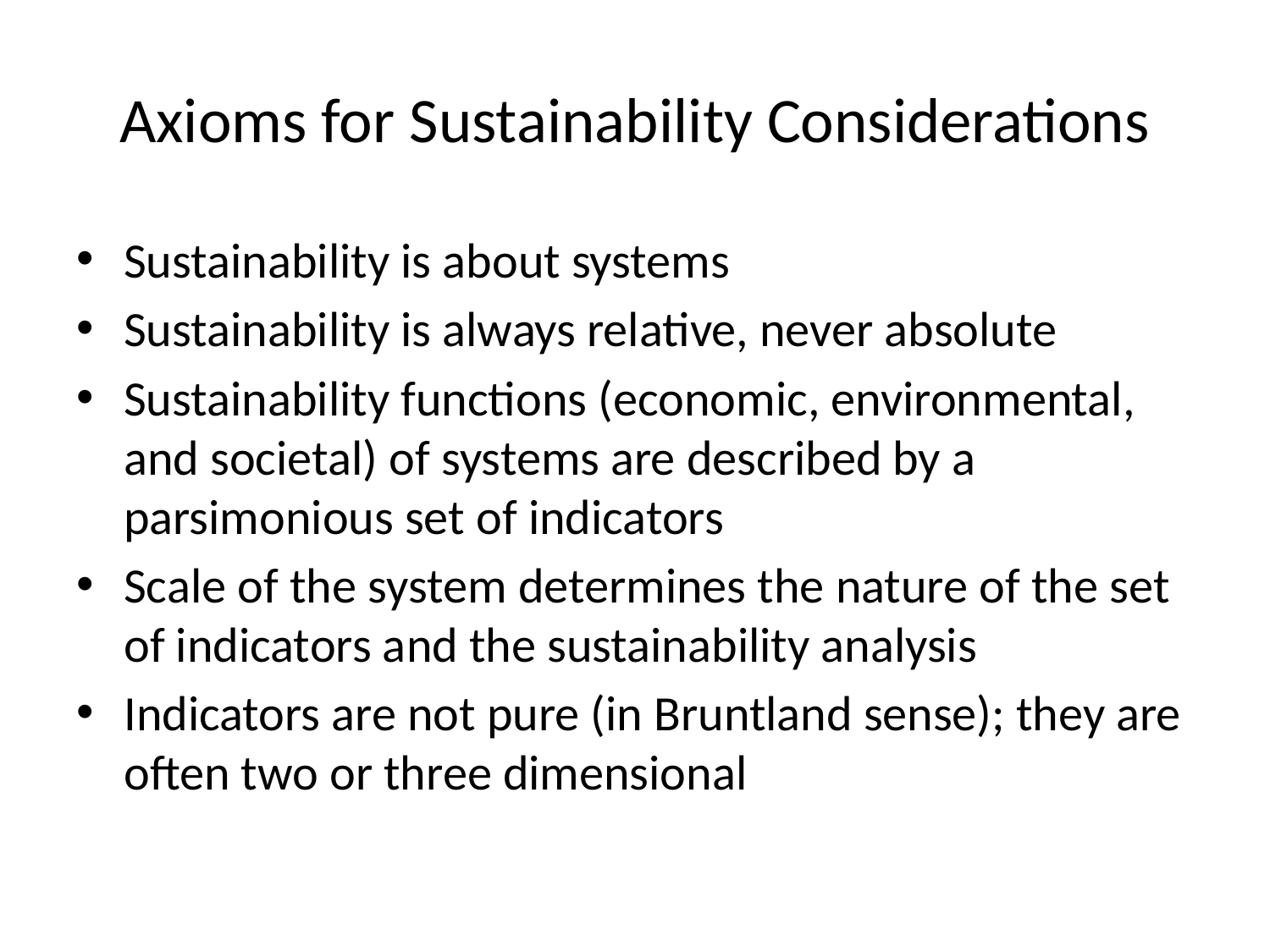

# Axioms for Sustainability Considerations
Sustainability is about systems
Sustainability is always relative, never absolute
Sustainability functions (economic, environmental, and societal) of systems are described by a parsimonious set of indicators
Scale of the system determines the nature of the set of indicators and the sustainability analysis
Indicators are not pure (in Bruntland sense); they are often two or three dimensional